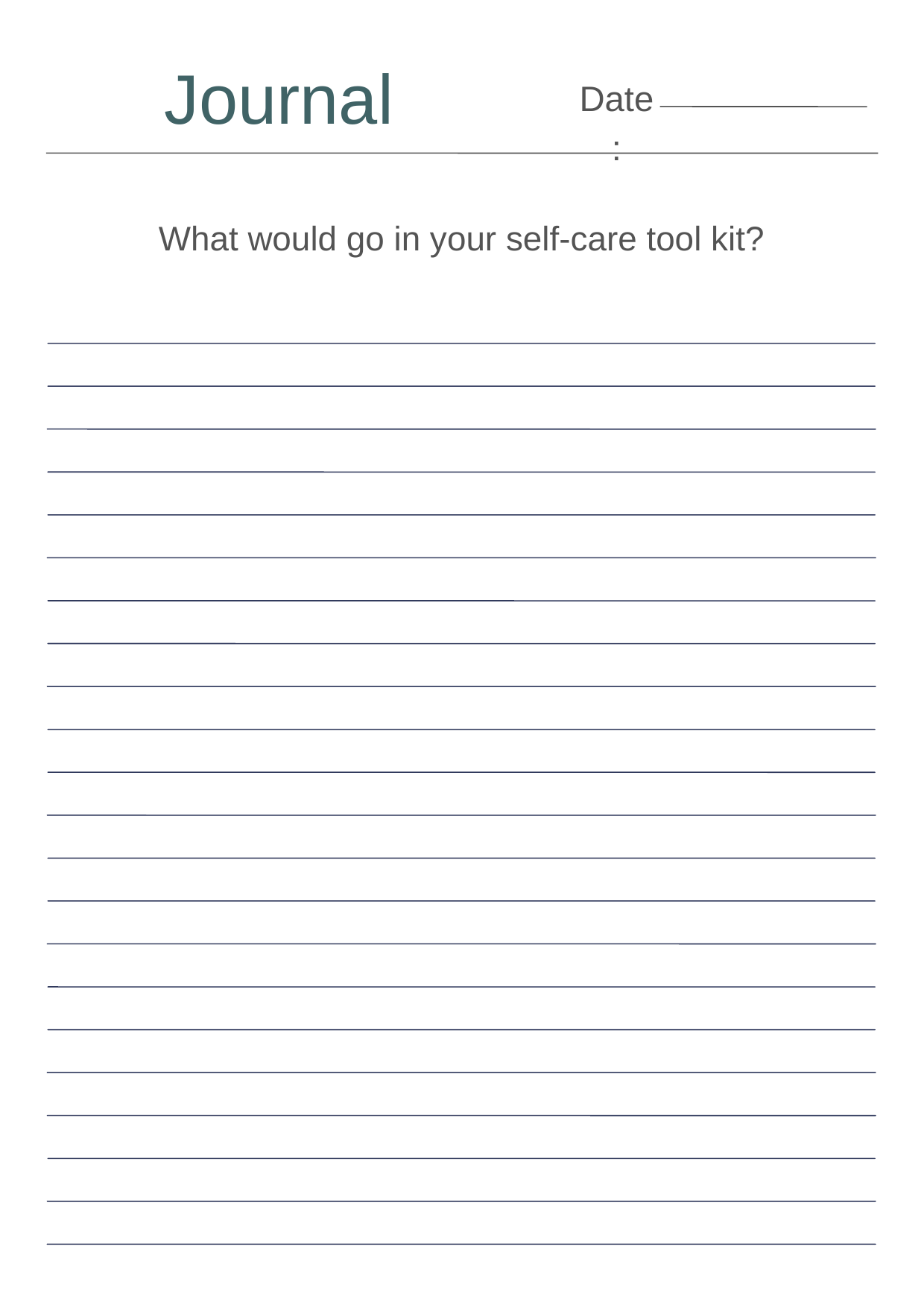

Journal
Date:

What would go in your self-care tool kit?